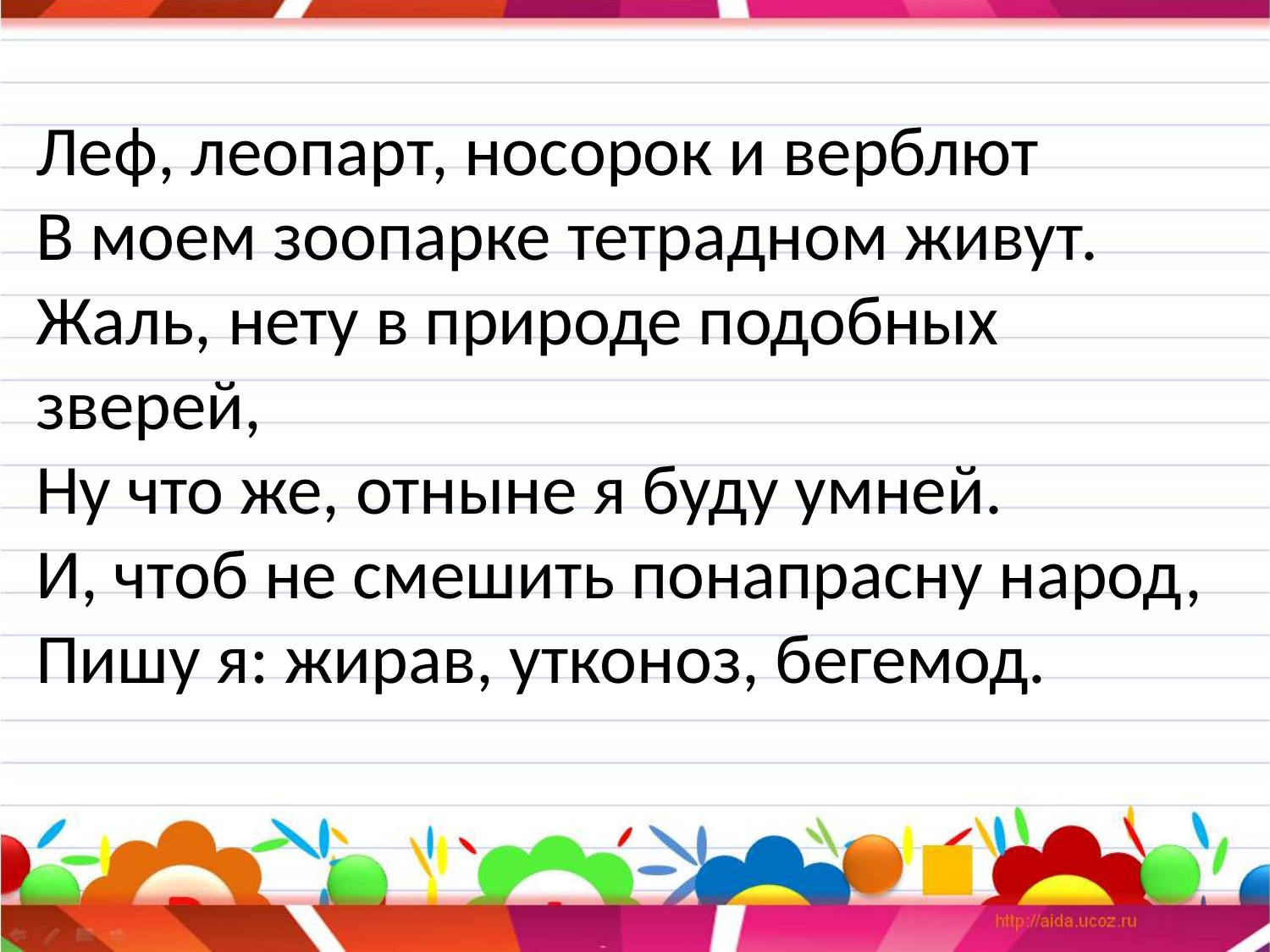

Леф, леопарт, носорок и верблют
В моем зоопарке тетрадном живут.
Жаль, нету в природе подобных зверей,
Ну что же, отныне я буду умней.
И, чтоб не смешить понапрасну народ,
Пишу я: жирав, утконоз, бегемод.